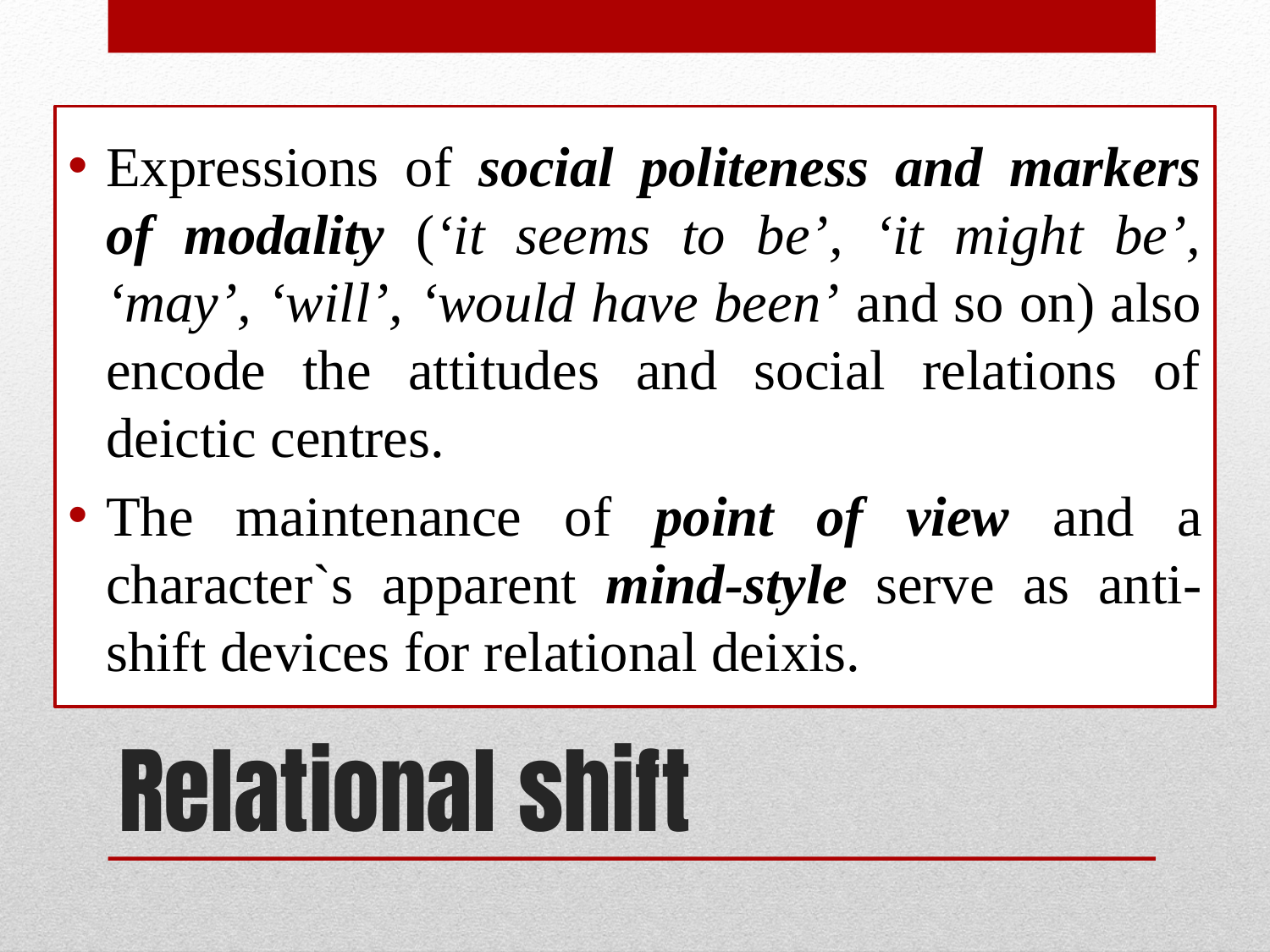

Expressions of social politeness and markers of modality (‘it seems to be’, ‘it might be’, ‘may’, ‘will’, ‘would have been’ and so on) also encode the attitudes and social relations of deictic centres.
The maintenance of point of view and a character`s apparent mind-style serve as anti-shift devices for relational deixis.
# Relational shift